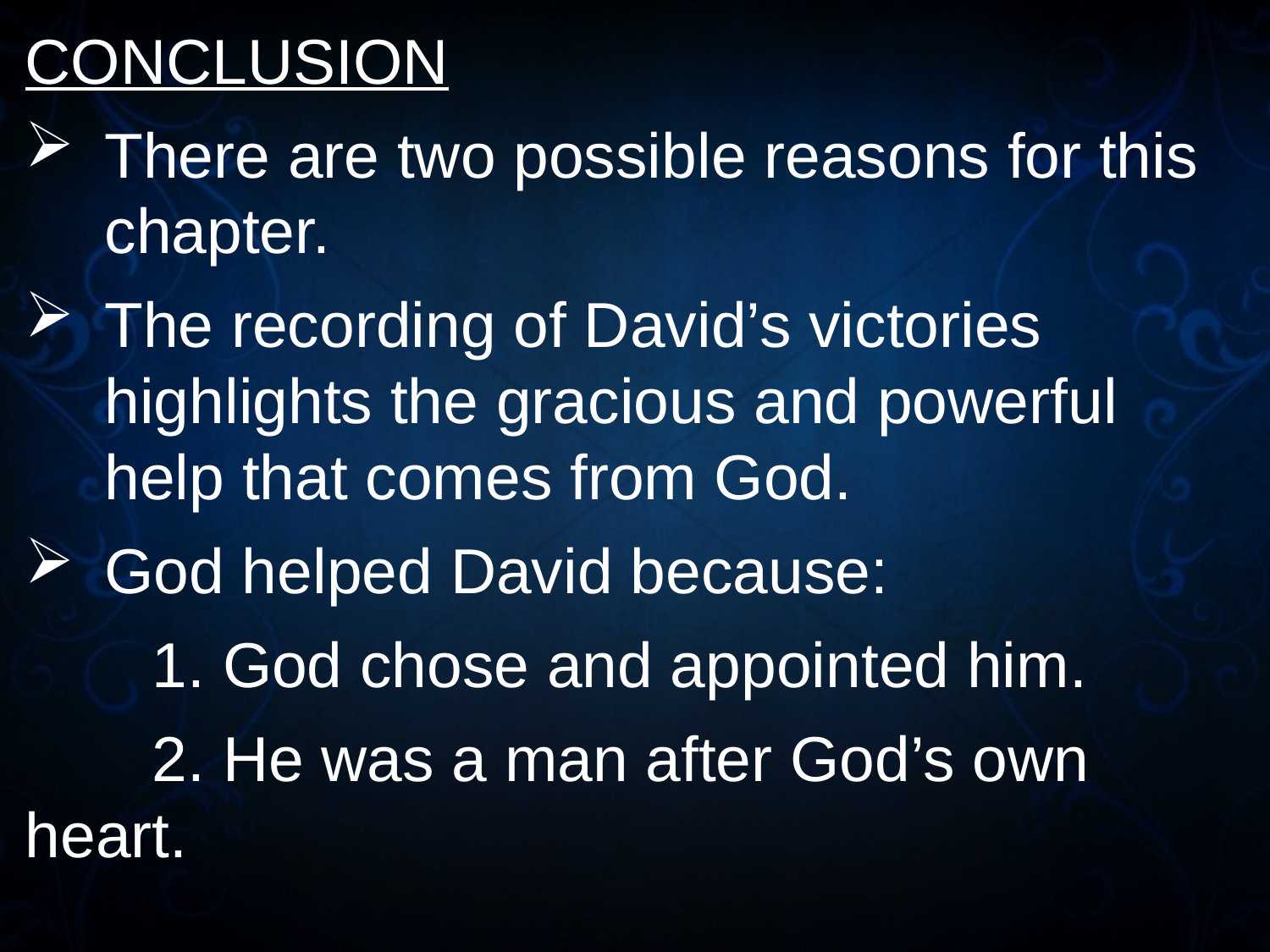

CONCLUSION
There are two possible reasons for this chapter.
The recording of David’s victories highlights the gracious and powerful help that comes from God.
God helped David because:
	1. God chose and appointed him.
	2. He was a man after God’s own heart.